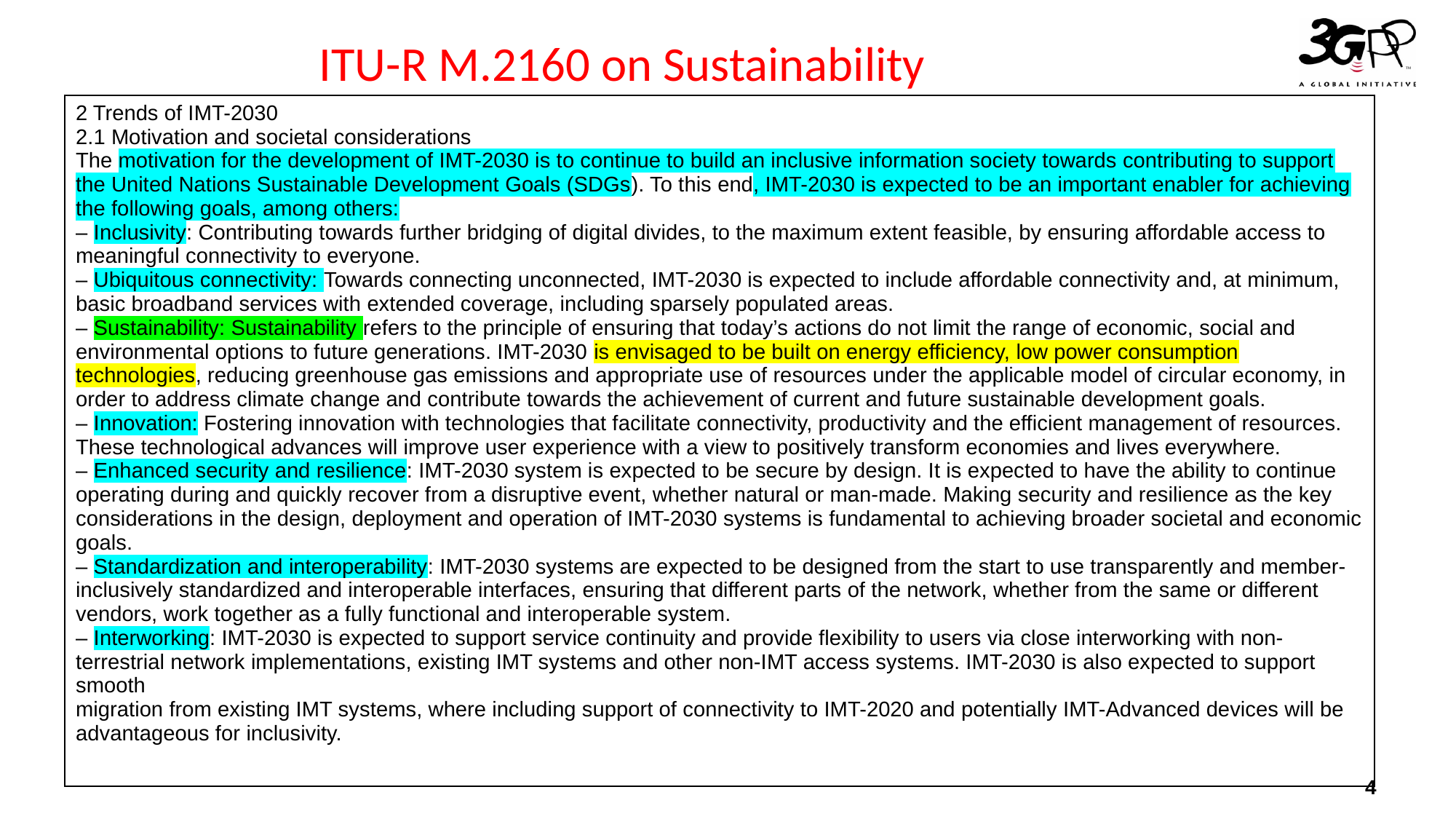

# ITU-R M.2160 on Sustainability
| 2 Trends of IMT-2030 2.1 Motivation and societal considerations The motivation for the development of IMT-2030 is to continue to build an inclusive information society towards contributing to support the United Nations Sustainable Development Goals (SDGs). To this end, IMT-2030 is expected to be an important enabler for achieving the following goals, among others: – Inclusivity: Contributing towards further bridging of digital divides, to the maximum extent feasible, by ensuring affordable access to meaningful connectivity to everyone. – Ubiquitous connectivity: Towards connecting unconnected, IMT-2030 is expected to include affordable connectivity and, at minimum, basic broadband services with extended coverage, including sparsely populated areas. – Sustainability: Sustainability refers to the principle of ensuring that today’s actions do not limit the range of economic, social and environmental options to future generations. IMT-2030 is envisaged to be built on energy efficiency, low power consumption technologies, reducing greenhouse gas emissions and appropriate use of resources under the applicable model of circular economy, in order to address climate change and contribute towards the achievement of current and future sustainable development goals. – Innovation: Fostering innovation with technologies that facilitate connectivity, productivity and the efficient management of resources. These technological advances will improve user experience with a view to positively transform economies and lives everywhere. – Enhanced security and resilience: IMT-2030 system is expected to be secure by design. It is expected to have the ability to continue operating during and quickly recover from a disruptive event, whether natural or man-made. Making security and resilience as the key considerations in the design, deployment and operation of IMT-2030 systems is fundamental to achieving broader societal and economic goals. – Standardization and interoperability: IMT-2030 systems are expected to be designed from the start to use transparently and member-inclusively standardized and interoperable interfaces, ensuring that different parts of the network, whether from the same or different vendors, work together as a fully functional and interoperable system. – Interworking: IMT-2030 is expected to support service continuity and provide flexibility to users via close interworking with non-terrestrial network implementations, existing IMT systems and other non-IMT access systems. IMT-2030 is also expected to support smooth migration from existing IMT systems, where including support of connectivity to IMT-2020 and potentially IMT-Advanced devices will be advantageous for inclusivity. |
| --- |